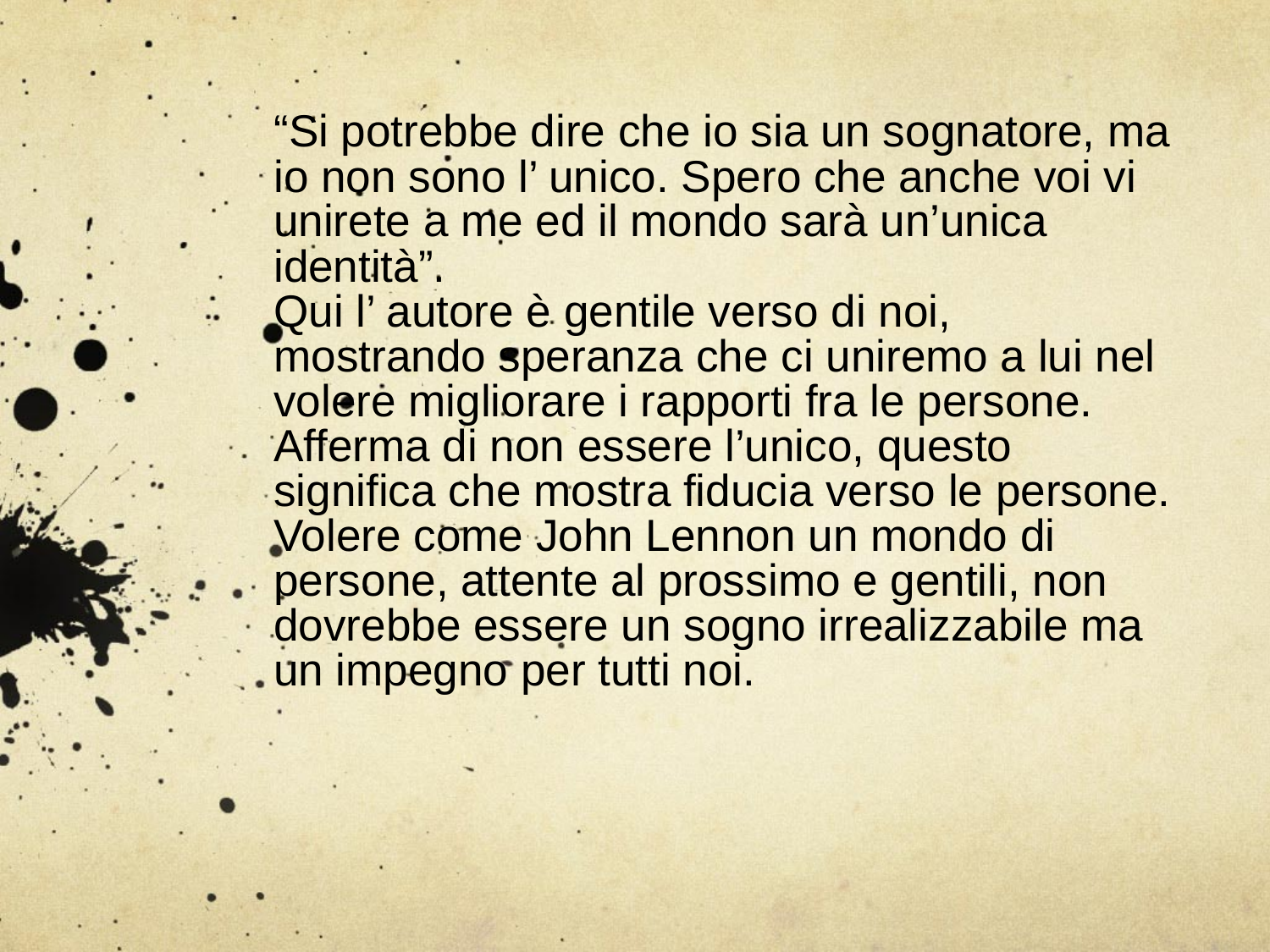

“Si potrebbe dire che io sia un sognatore, ma io non sono l’ unico. Spero che anche voi vi unirete a me ed il mondo sarà un’unica identità”.
Qui l’ autore è gentile verso di noi, mostrando speranza che ci uniremo a lui nel volere migliorare i rapporti fra le persone.
Afferma di non essere l’unico, questo significa che mostra fiducia verso le persone.
Volere come John Lennon un mondo di persone, attente al prossimo e gentili, non dovrebbe essere un sogno irrealizzabile ma un impegno per tutti noi.